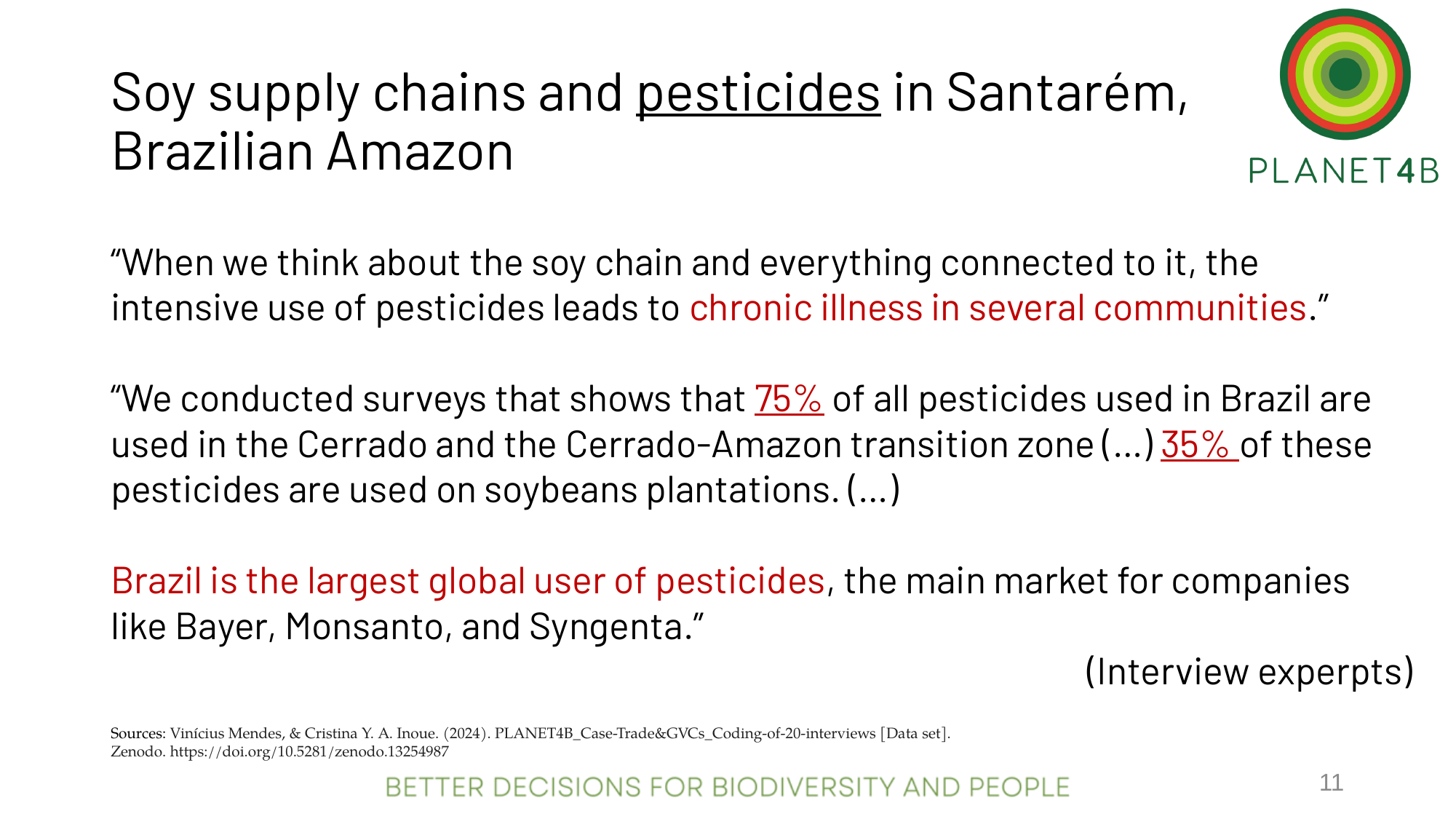

# Soy supply chains and pesticides in Santarém, Brazilian Amazon
“When we think about the soy chain and everything connected to it, the intensive use of pesticides leads to chronic illness in several communities.”

“We conducted surveys that shows that 75% of all pesticides used in Brazil are used in the Cerrado and the Cerrado-Amazon transition zone (…) 35% of these pesticides are used on soybeans plantations. (…)

Brazil is the largest global user of pesticides, the main market for companies like Bayer, Monsanto, and Syngenta.”
(Interview experpts)

Sources: Vinícius Mendes, & Cristina Y. A. Inoue. (2024). PLANET4B_Case-Trade&GVCs_Coding-of-20-interviews [Data set]. Zenodo. https://doi.org/10.5281/zenodo.13254987
11